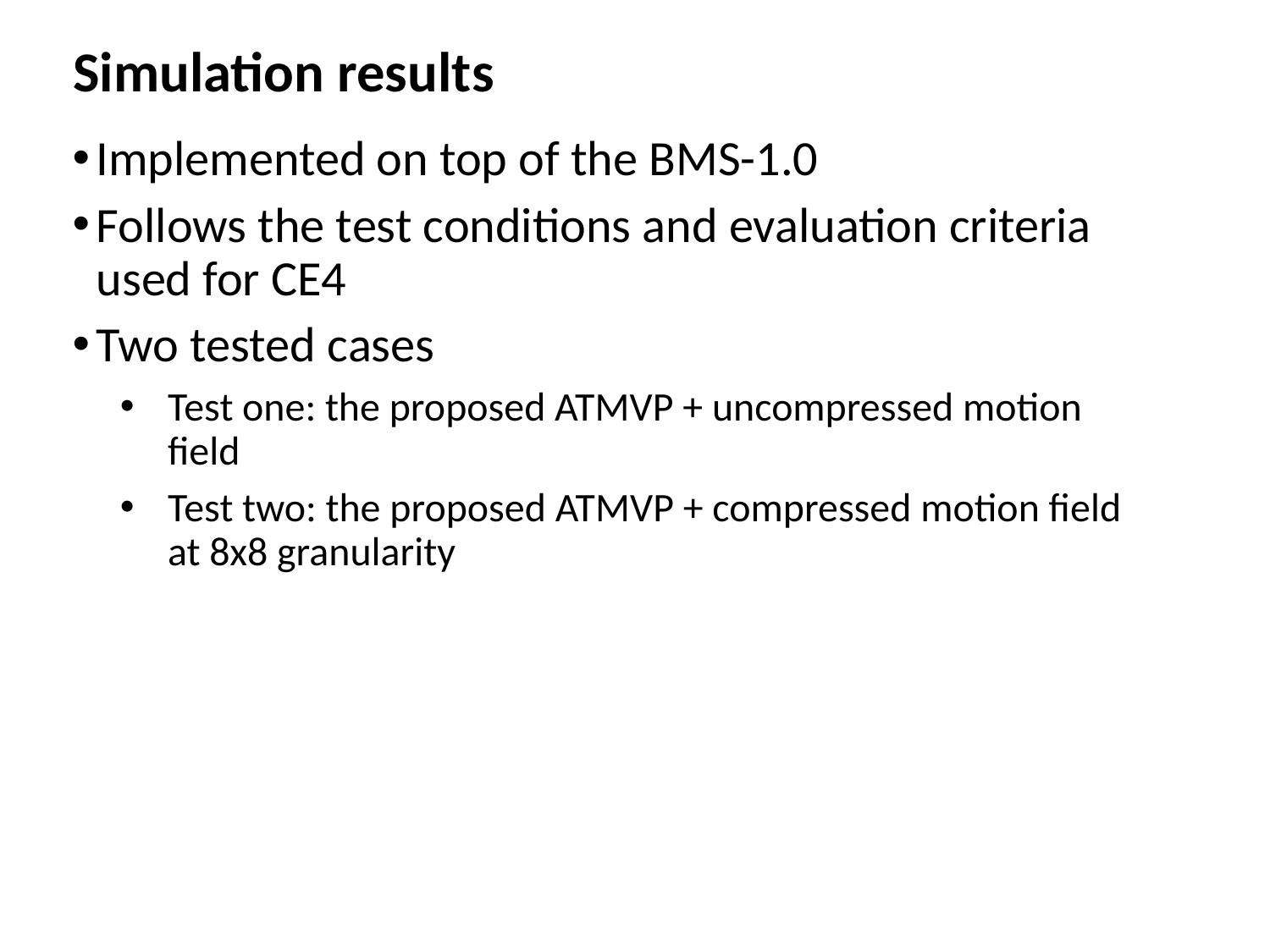

# Simulation results
Implemented on top of the BMS-1.0
Follows the test conditions and evaluation criteria used for CE4
Two tested cases
Test one: the proposed ATMVP + uncompressed motion field
Test two: the proposed ATMVP + compressed motion field at 8x8 granularity
© 2018 InterDigital, Inc. All Rights Reserved.
© 2018 InterDigital, Inc. All Rights Reserved.
5
5